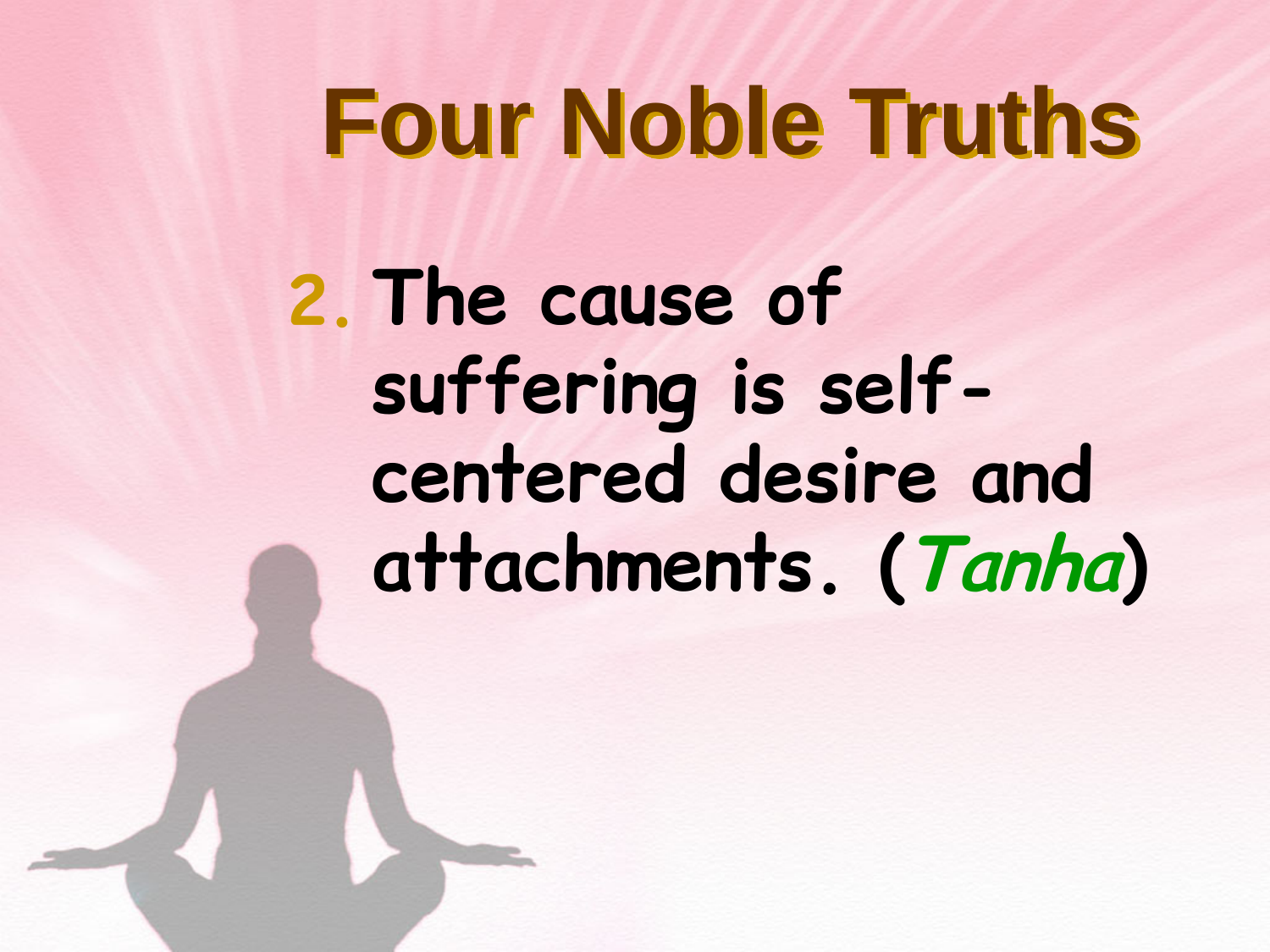

Four Noble Truths
The cause of suffering is self-centered desire and attachments. (Tanha)